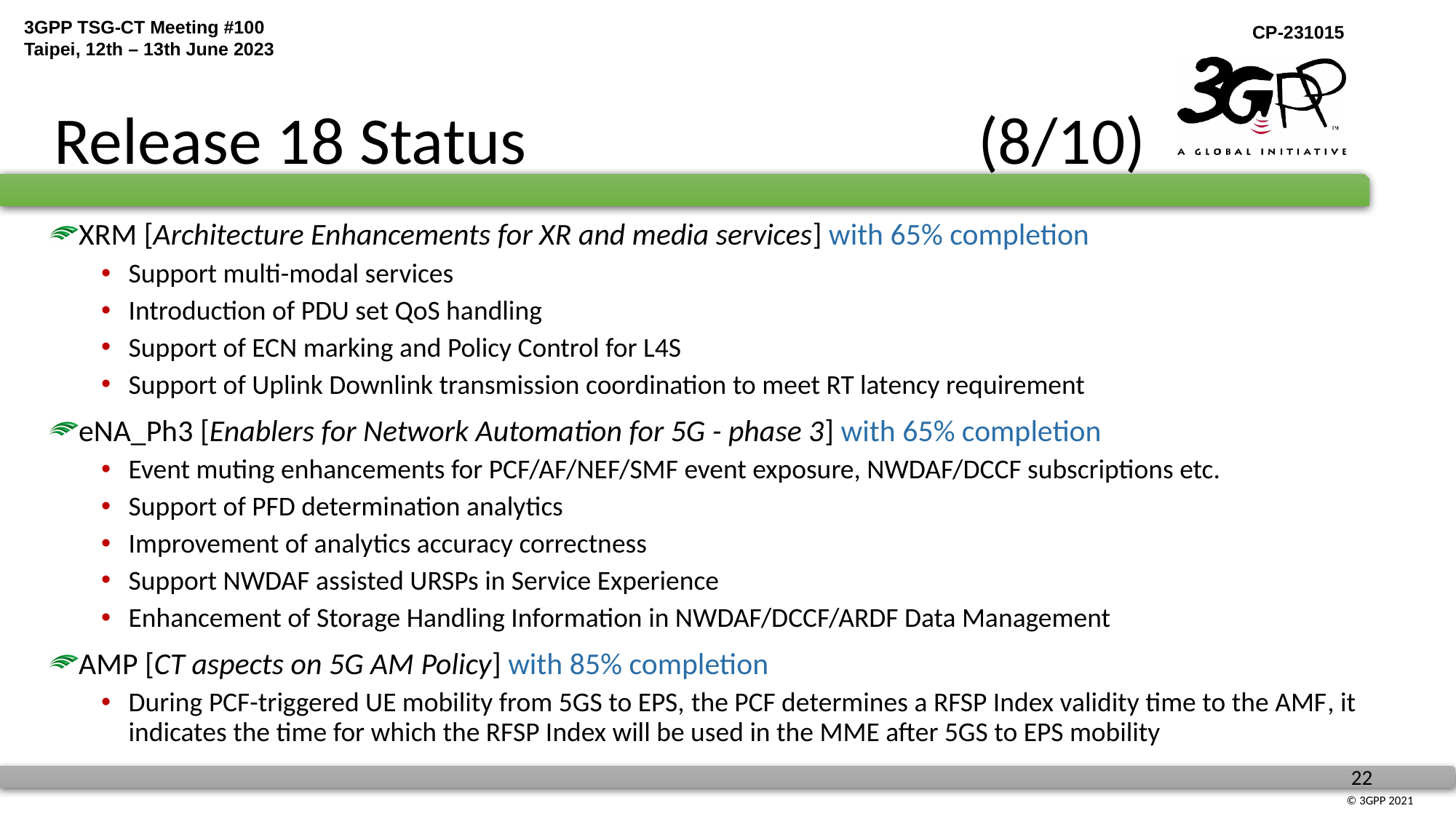

# Release 18 Status                              (8/10)
XRM [Architecture Enhancements for XR and media services] with 65% completion
Support multi-modal services
Introduction of PDU set QoS handling
Support of ECN marking and Policy Control for L4S
Support of Uplink Downlink transmission coordination to meet RT latency requirement
eNA_Ph3 [Enablers for Network Automation for 5G - phase 3] with 65% completion
Event muting enhancements for PCF/AF/NEF/SMF event exposure, NWDAF/DCCF subscriptions etc.
Support of PFD determination analytics
Improvement of analytics accuracy correctness
Support NWDAF assisted URSPs in Service Experience
Enhancement of Storage Handling Information in NWDAF/DCCF/ARDF Data Management
AMP [CT aspects on 5G AM Policy] with 85% completion
During PCF-triggered UE mobility from 5GS to EPS, the PCF determines a RFSP Index validity time to the AMF, it indicates the time for which the RFSP Index will be used in the MME after 5GS to EPS mobility